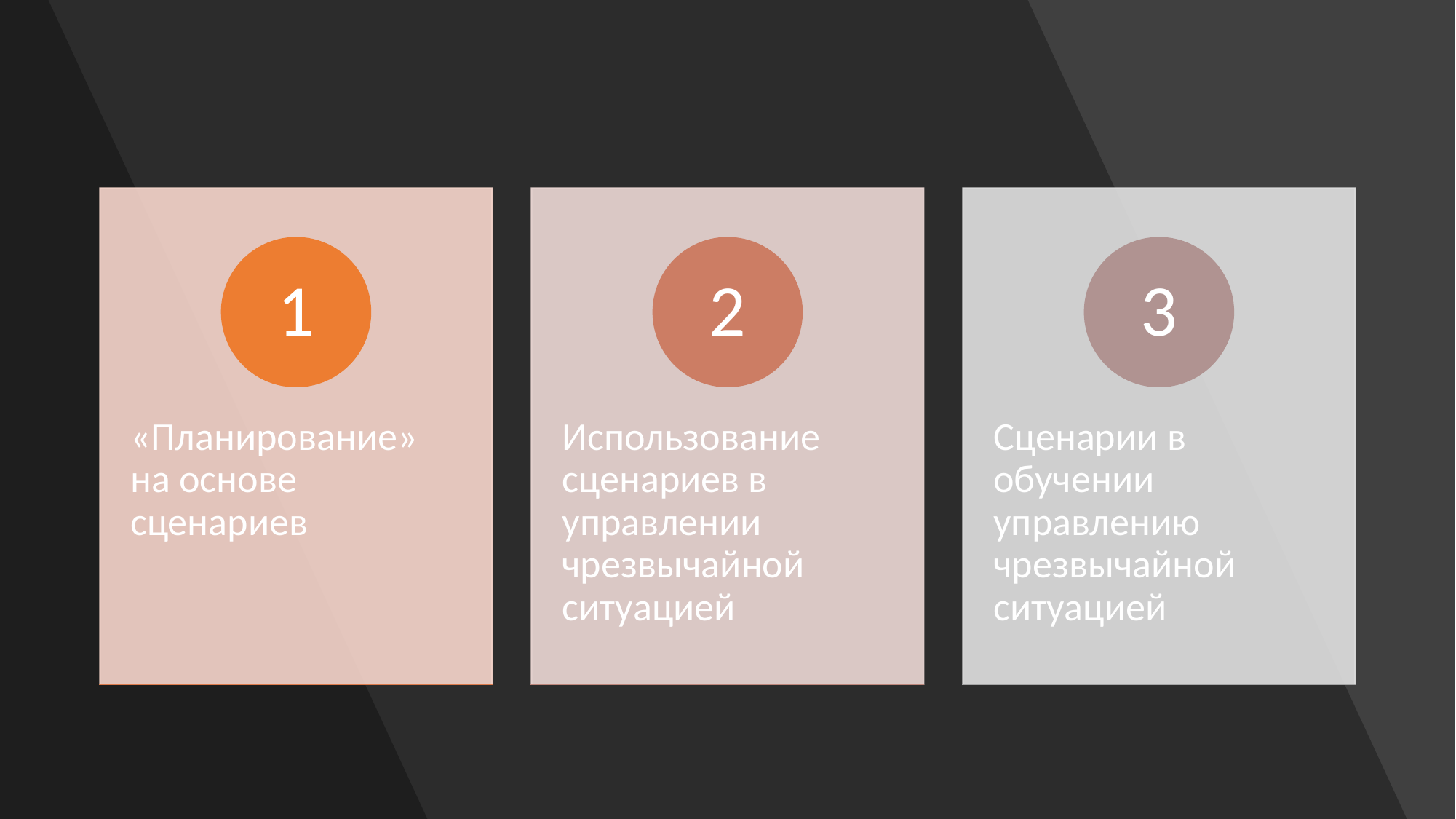

«Планирование» на основе сценариев
1
Использование сценариев в управлении чрезвычайной ситуацией
2
Сценарии в обучении управлению чрезвычайной ситуацией
3